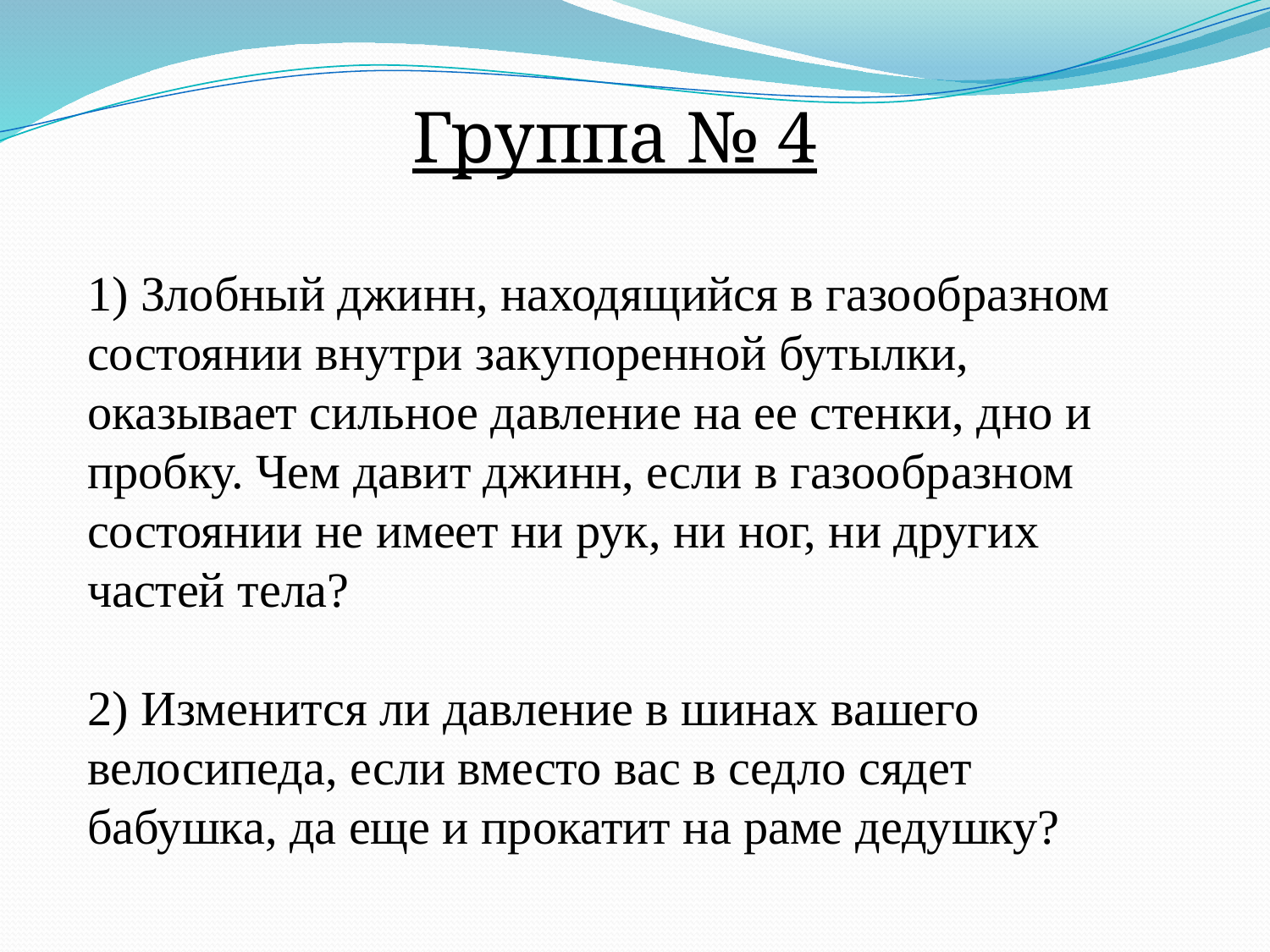

Группа № 4

1) Злобный джинн, находящийся в газообразном состоянии внутри закупоренной бутылки, оказывает сильное давление на ее стенки, дно и пробку. Чем давит джинн, если в газообразном состоянии не имеет ни рук, ни ног, ни других частей тела?
2) Изменится ли давление в шинах вашего велосипеда, если вместо вас в седло сядет бабушка, да еще и прокатит на раме дедушку?